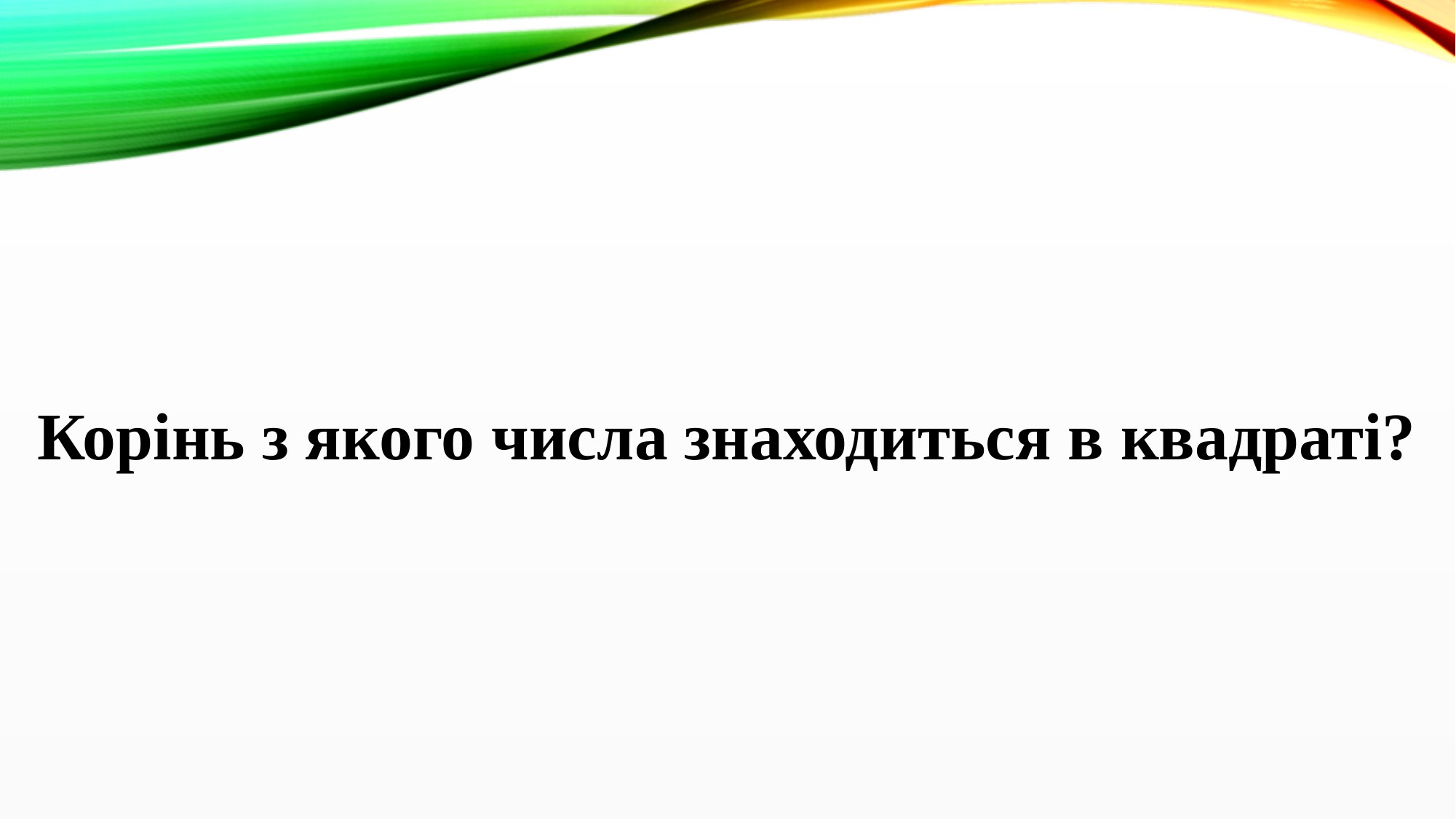

Корінь з якого числа знаходиться в квадраті?